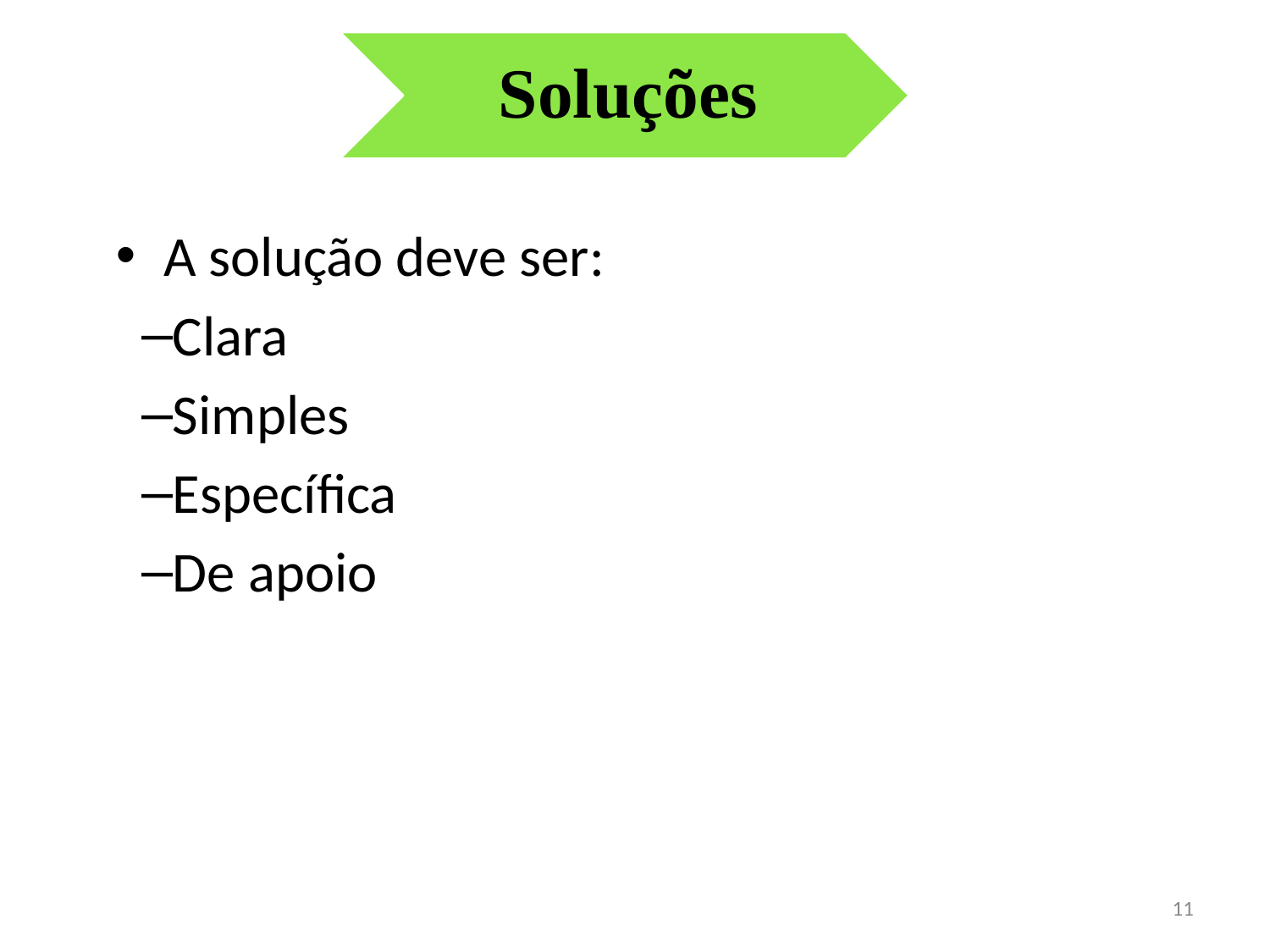

Soluções
A solução deve ser:
Clara
Simples
Específica
De apoio
11